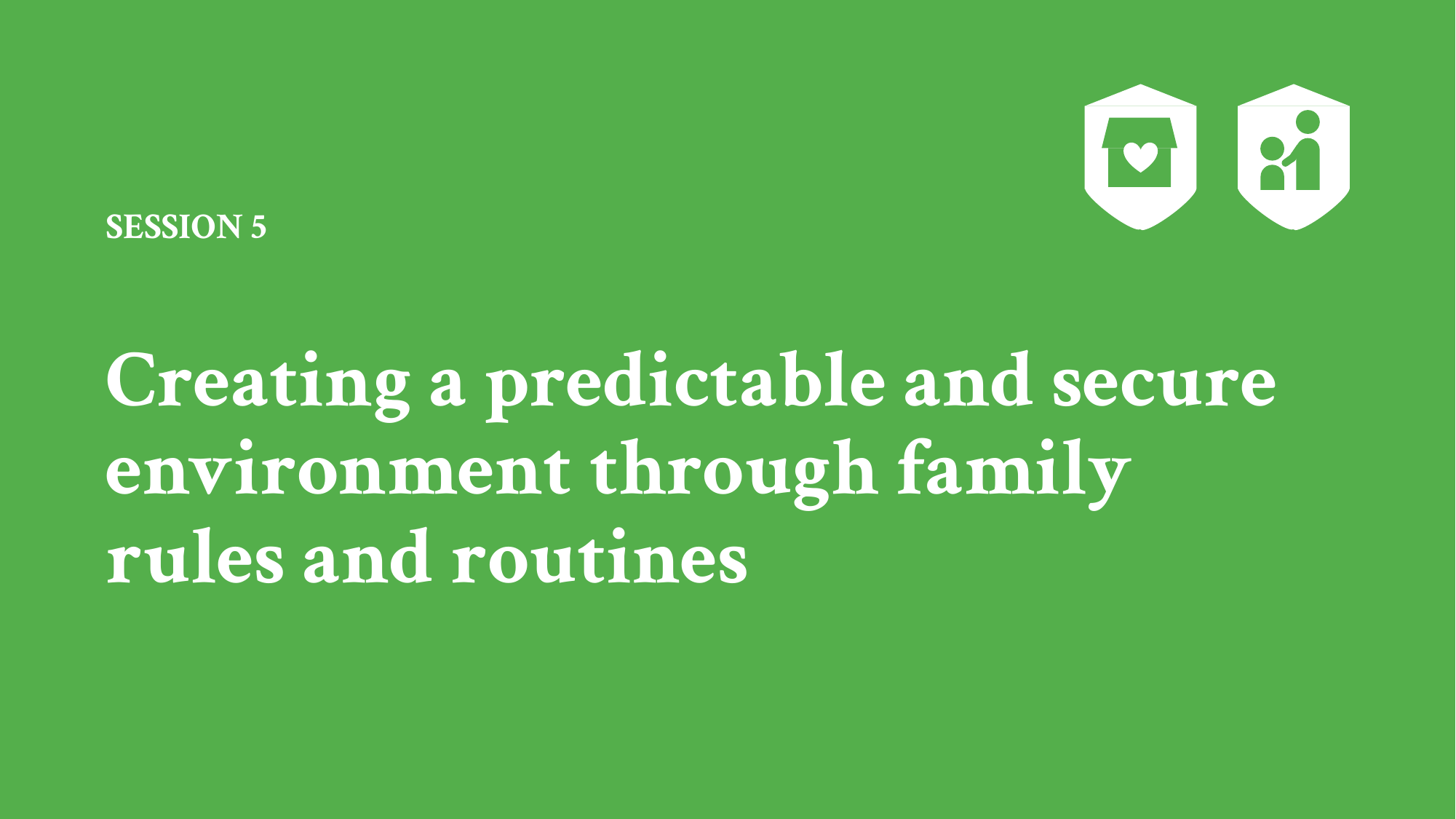

# SESSION 5 Creating a predictable and secure environment through family rules and routines